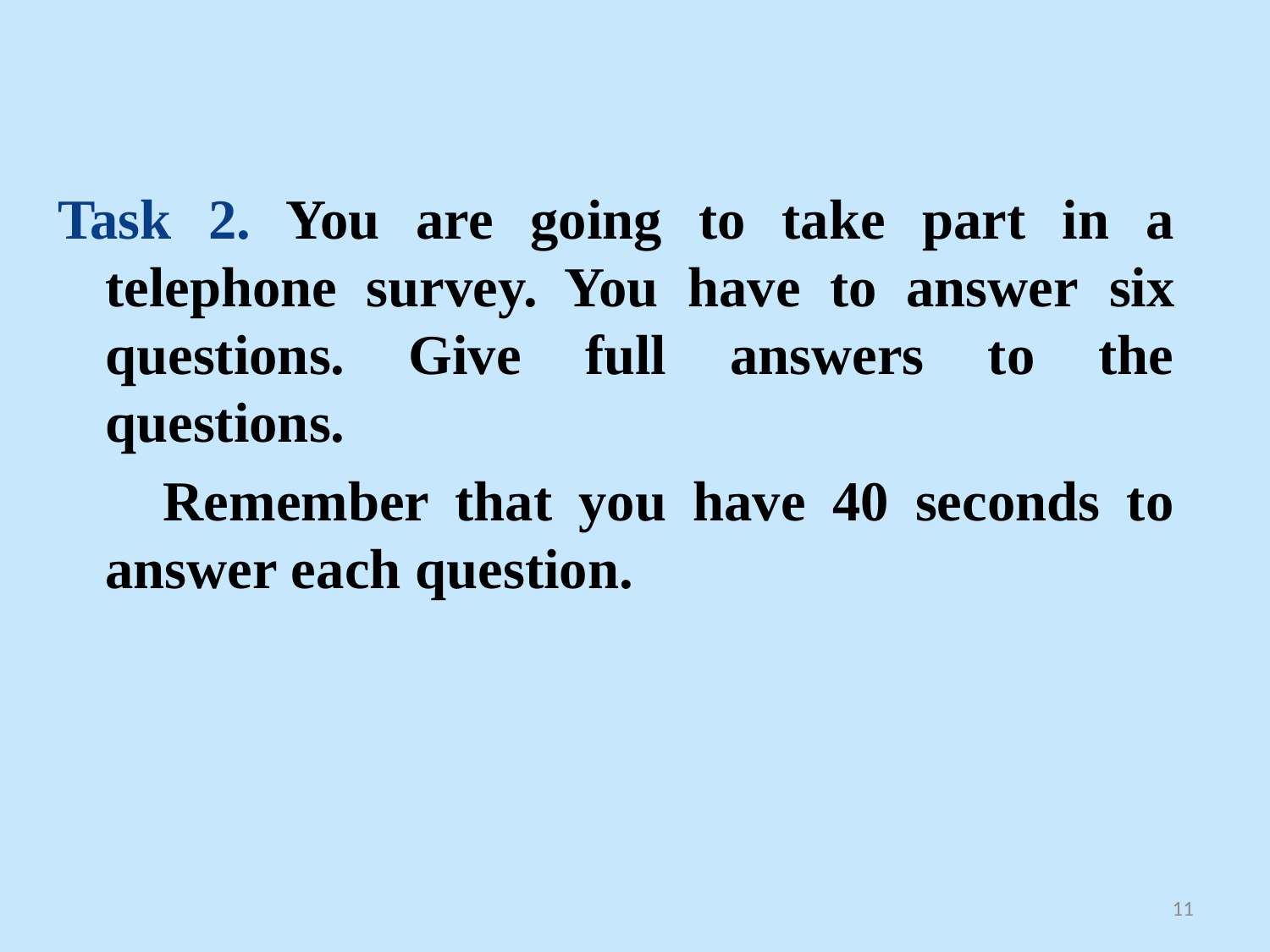

#
Task 2. You are going to take part in a telephone survey. You have to answer six questions. Give full answers to the questions.
    Remember that you have 40 seconds to answer each question.
11